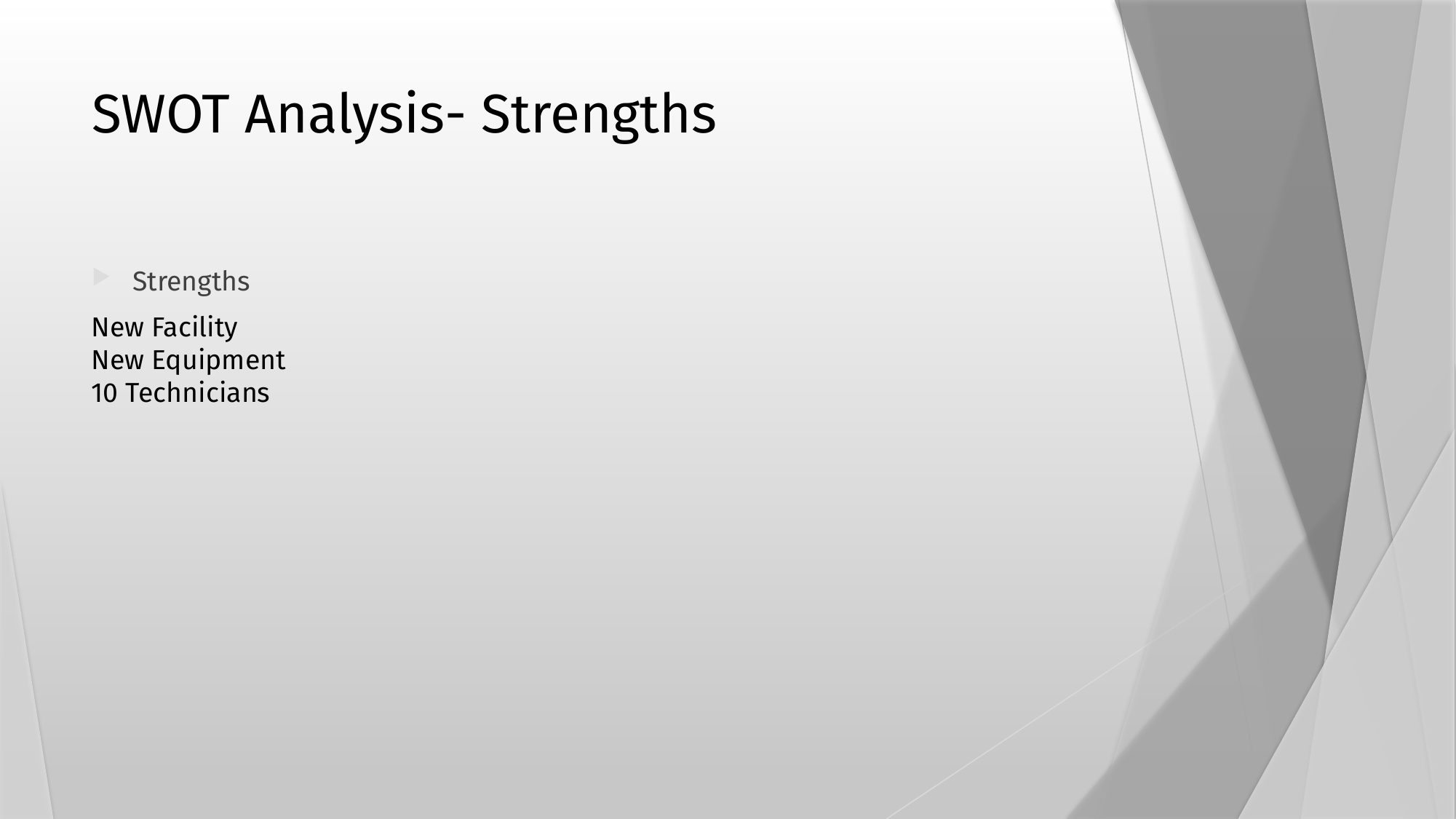

# SWOT Analysis- Strengths
Strengths
New Facility
New Equipment
10 Technicians